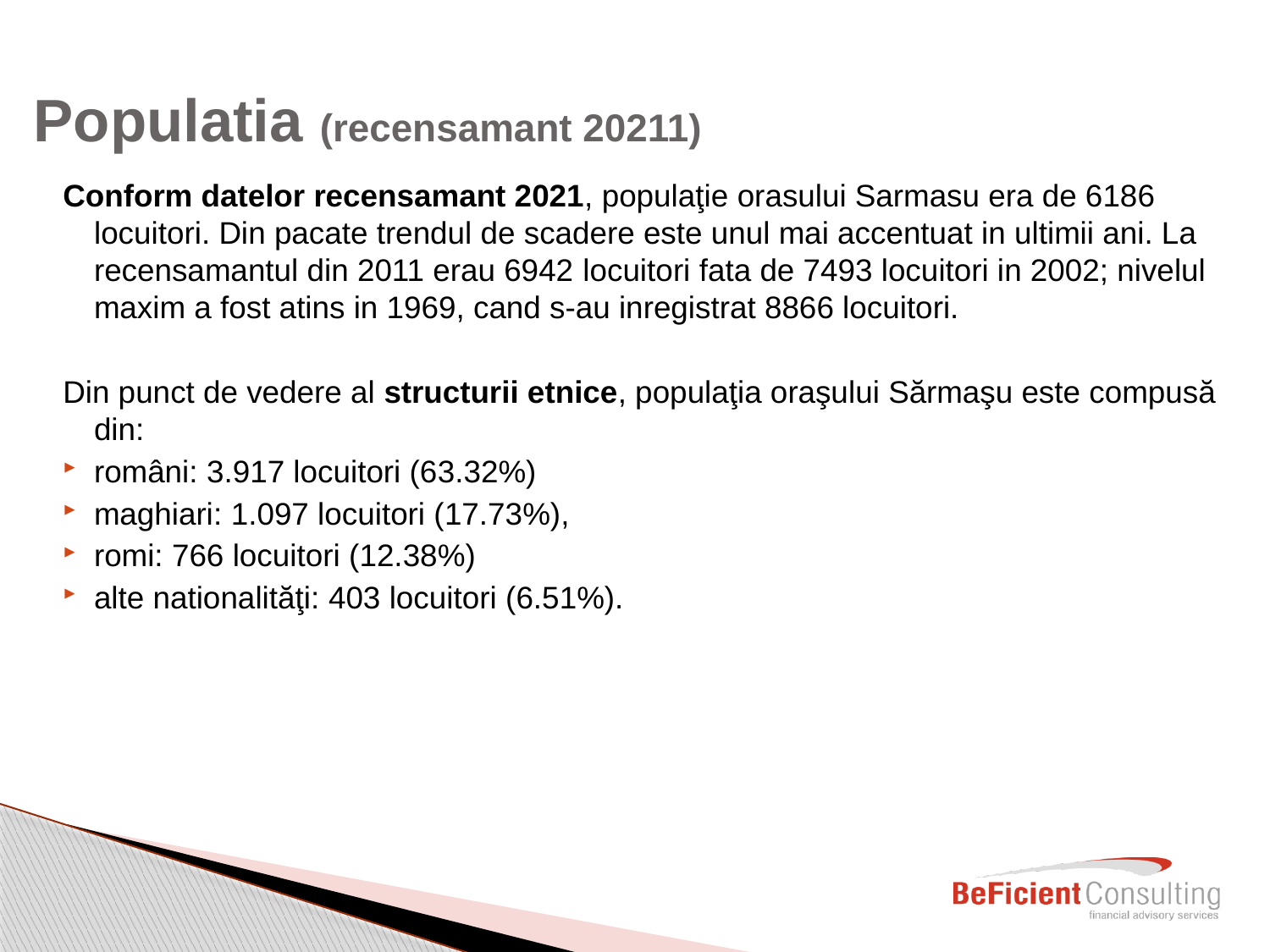

# Populatia (recensamant 20211)
Conform datelor recensamant 2021, populaţie orasului Sarmasu era de 6186 locuitori. Din pacate trendul de scadere este unul mai accentuat in ultimii ani. La recensamantul din 2011 erau 6942 locuitori fata de 7493 locuitori in 2002; nivelul maxim a fost atins in 1969, cand s-au inregistrat 8866 locuitori.

Din punct de vedere al structurii etnice, populaţia oraşului Sărmaşu este compusă din:
români: 3.917 locuitori (63.32%)
maghiari: 1.097 locuitori (17.73%),
romi: 766 locuitori (12.38%)
alte nationalităţi: 403 locuitori (6.51%).